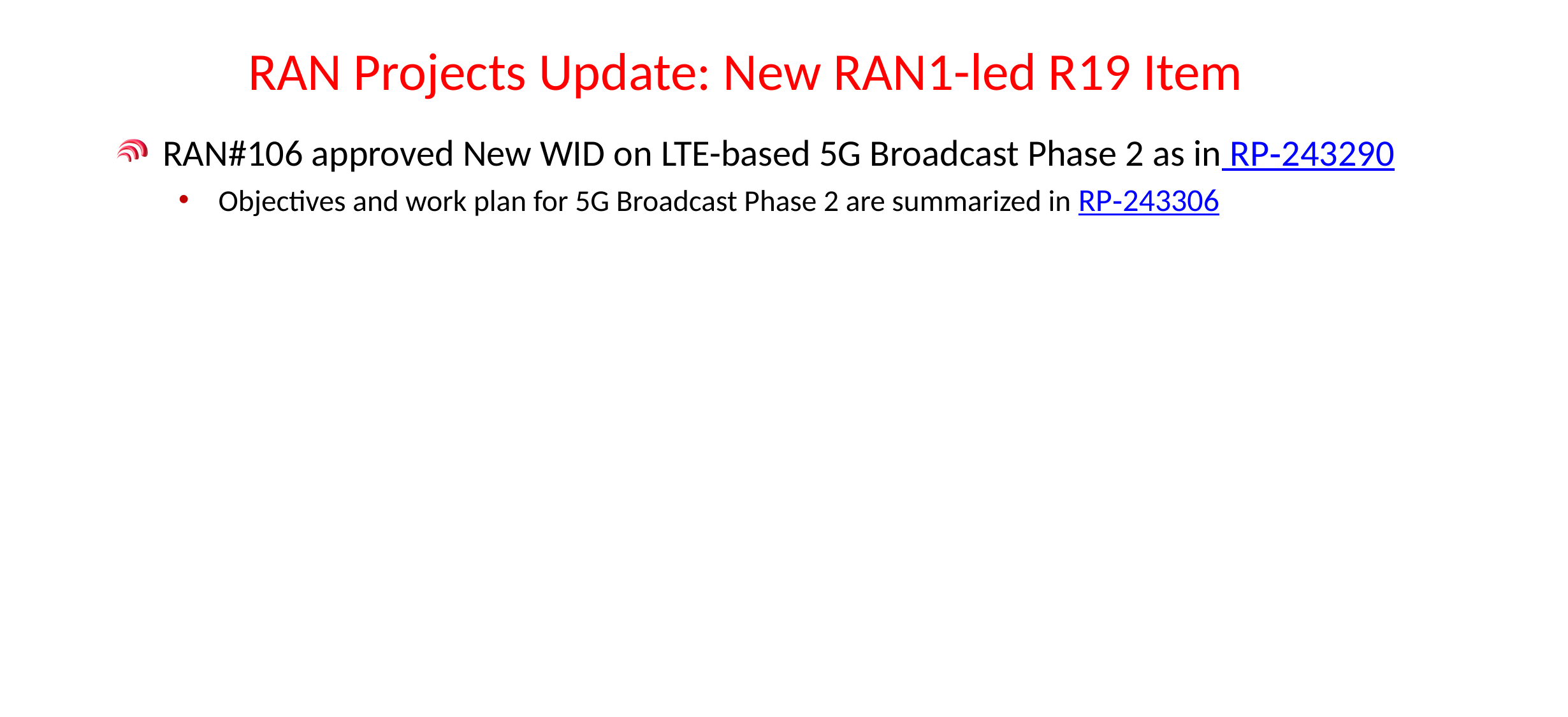

# RAN Projects Update: New RAN1-led R19 Item
RAN#106 approved New WID on LTE-based 5G Broadcast Phase 2 as in RP‑243290
Objectives and work plan for 5G Broadcast Phase 2 are summarized in RP‑243306